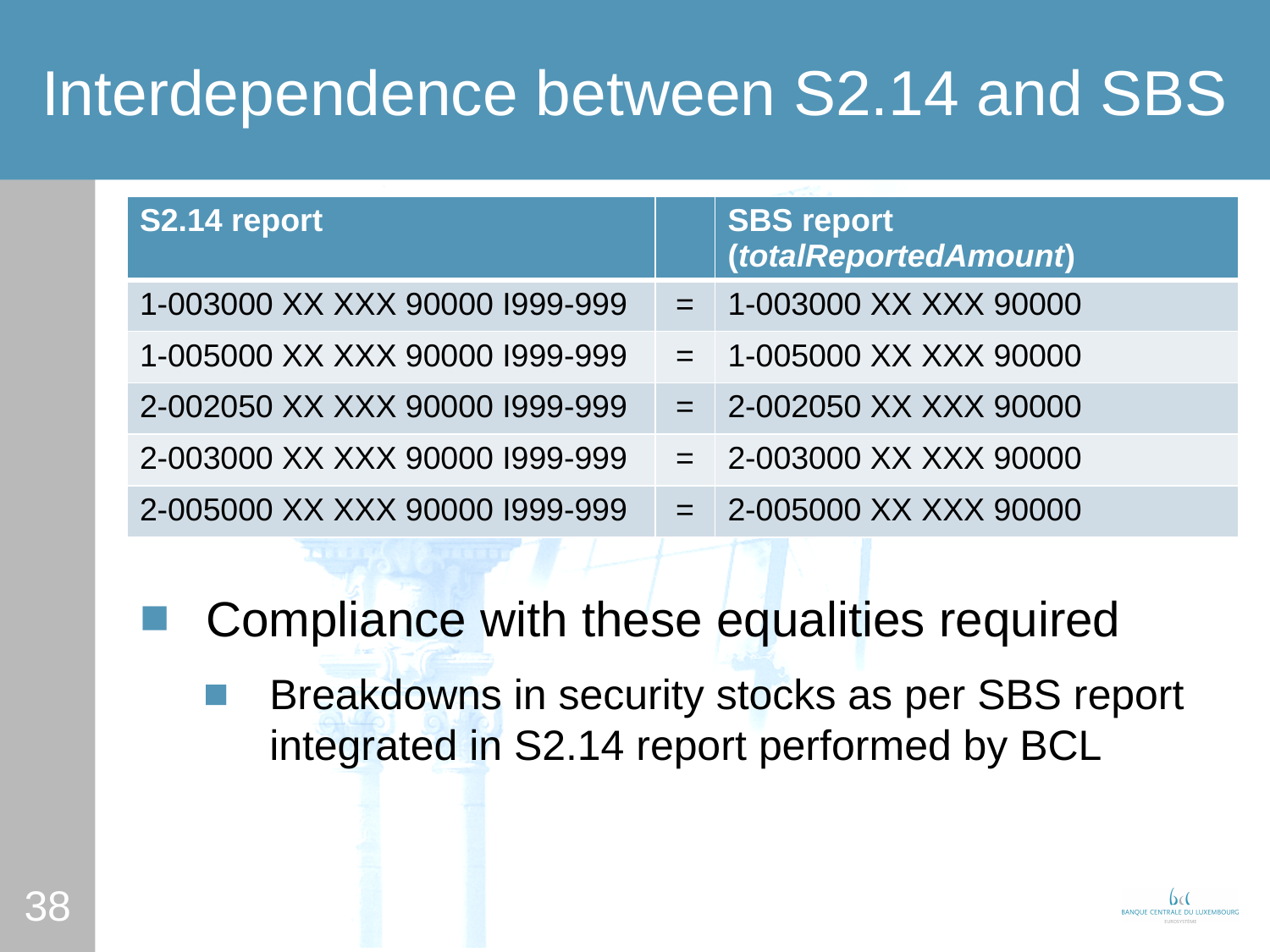

# Interdependence between S2.14 and SBS
| S2.14 report |  | SBS report (totalReportedAmount) |
| --- | --- | --- |
| 1-003000 XX XXX 90000 I999-999 | = | 1-003000 XX XXX 90000 |
| 1-005000 XX XXX 90000 I999-999 | = | 1-005000 XX XXX 90000 |
| 2-002050 XX XXX 90000 I999-999 | = | 2-002050 XX XXX 90000 |
| 2-003000 XX XXX 90000 I999-999 | = | 2-003000 XX XXX 90000 |
| 2-005000 XX XXX 90000 I999-999 | = | 2-005000 XX XXX 90000 |
Compliance with these equalities required
Breakdowns in security stocks as per SBS report integrated in S2.14 report performed by BCL
38